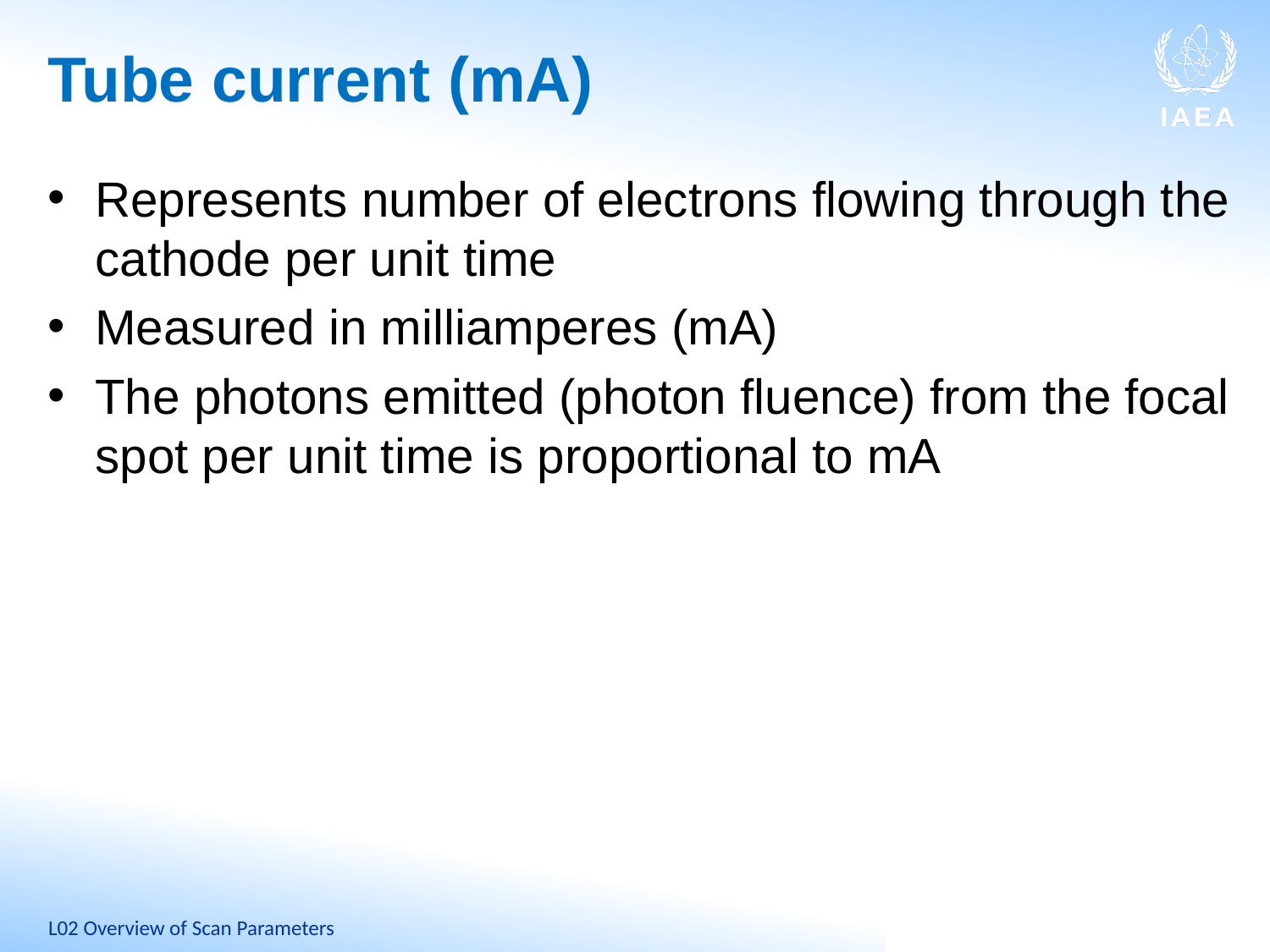

# Tube current (mA)
Represents number of electrons flowing through the cathode per unit time
Measured in milliamperes (mA)
The photons emitted (photon fluence) from the focal spot per unit time is proportional to mA